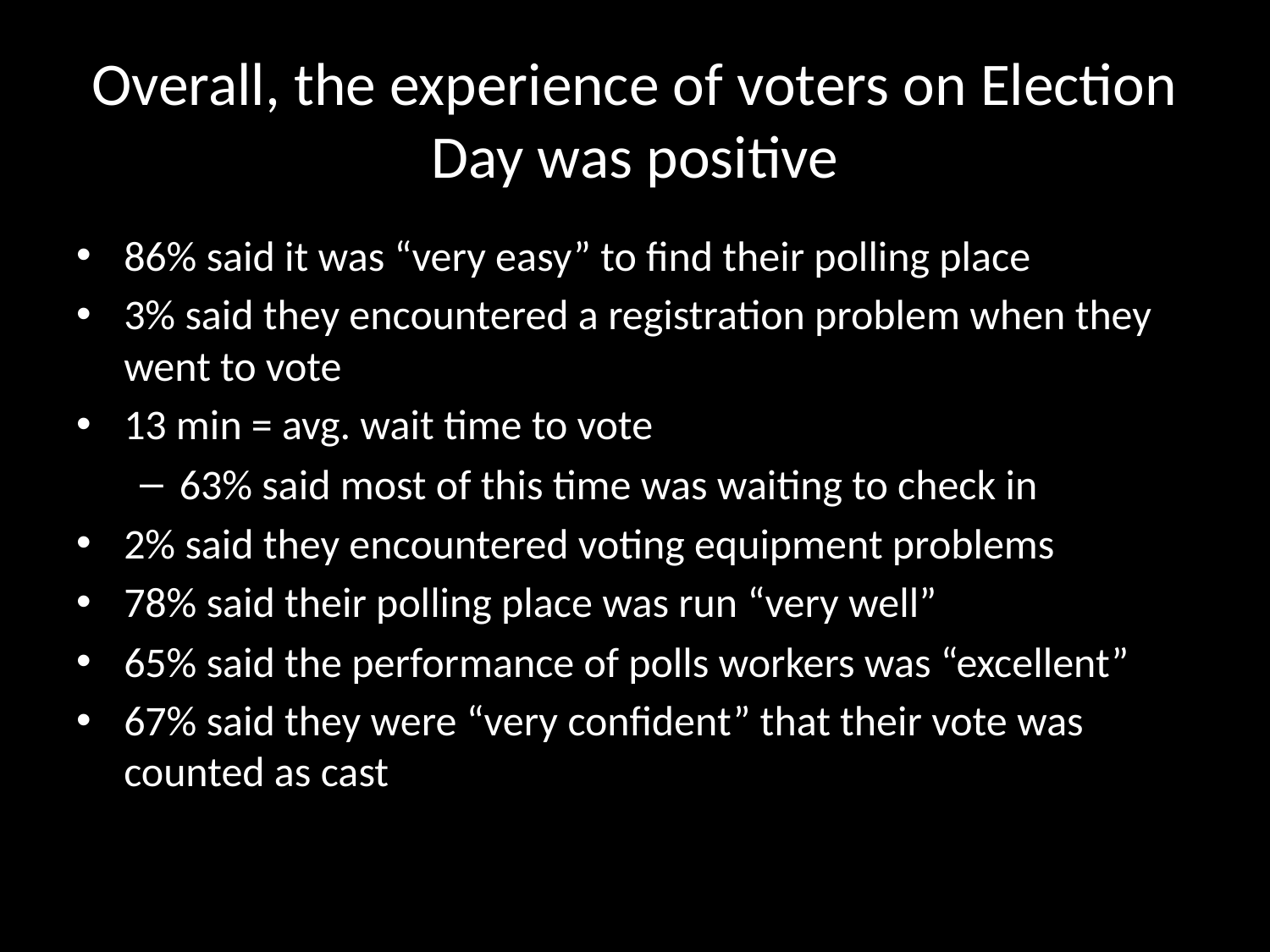

# Overall, the experience of voters on Election Day was positive
86% said it was “very easy” to find their polling place
3% said they encountered a registration problem when they went to vote
13 min = avg. wait time to vote
63% said most of this time was waiting to check in
2% said they encountered voting equipment problems
78% said their polling place was run “very well”
65% said the performance of polls workers was “excellent”
67% said they were “very confident” that their vote was counted as cast